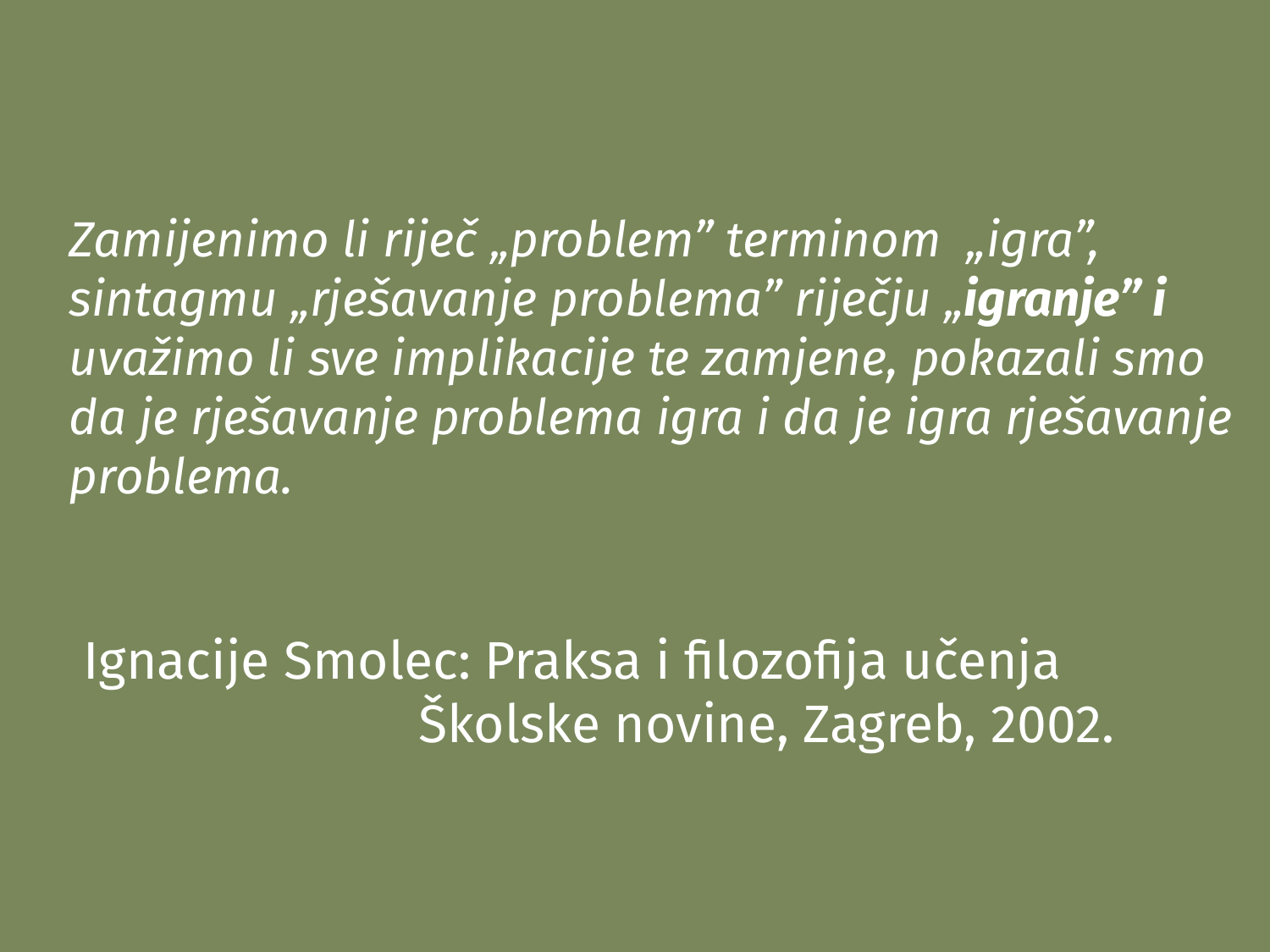

Zamijenimo li riječ „problem” terminom  „igra”, sintagmu „rješavanje problema” riječju „igranje” i uvažimo li sve implikacije te zamjene, pokazali smo da je rješavanje problema igra i da je igra rješavanje problema.

 Ignacije Smolec: Praksa i filozofija učenja
                         Školske novine, Zagreb, 2002.